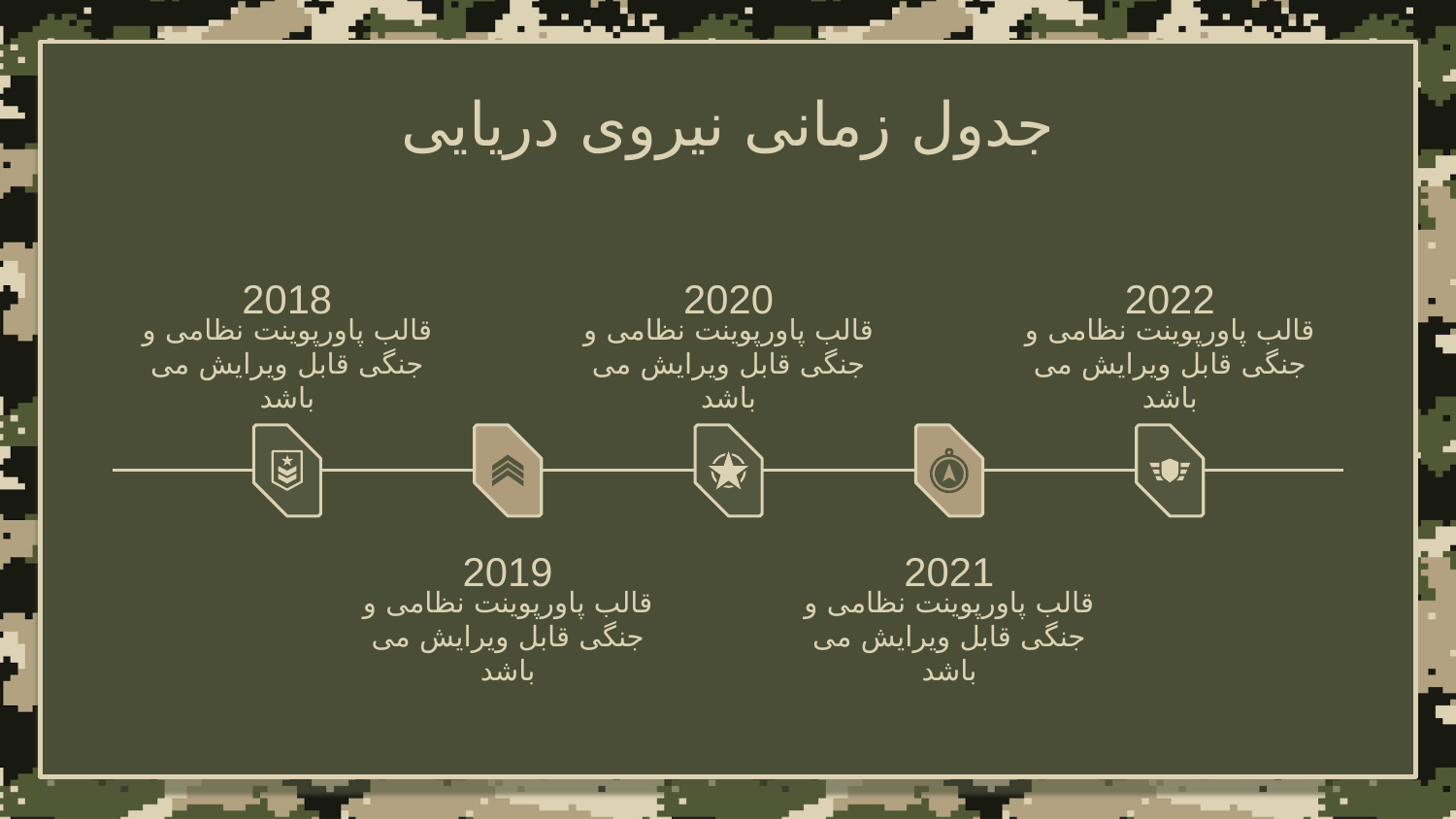

# جدول زمانی نیروی دریایی
2018
2020
2022
قالب پاورپوینت نظامی و جنگی قابل ویرایش می باشد
قالب پاورپوینت نظامی و جنگی قابل ویرایش می باشد
قالب پاورپوینت نظامی و جنگی قابل ویرایش می باشد

2019
2021
قالب پاورپوینت نظامی و جنگی قابل ویرایش می باشد
قالب پاورپوینت نظامی و جنگی قابل ویرایش می باشد